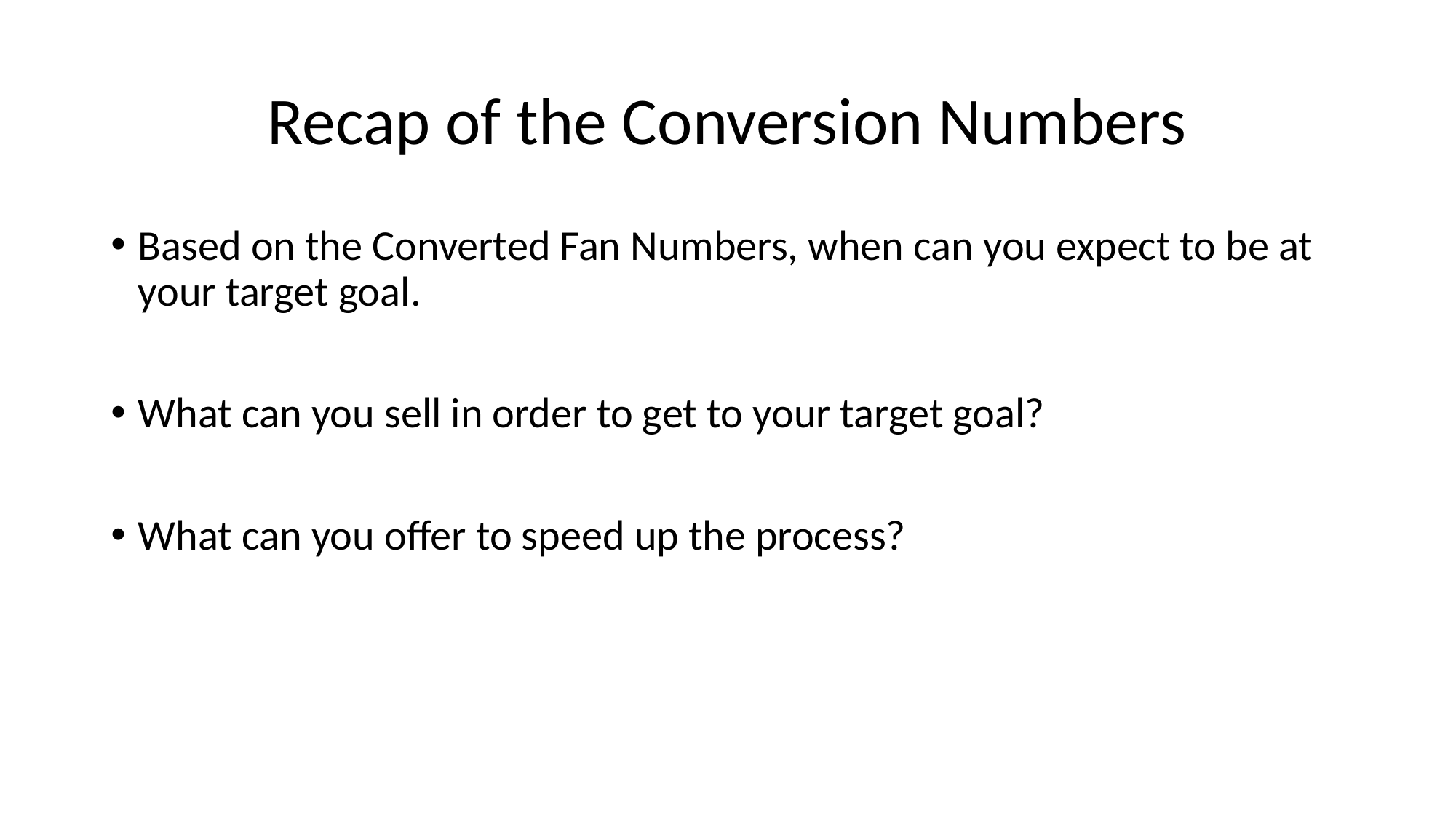

# Recap of the Conversion Numbers
Based on the Converted Fan Numbers, when can you expect to be at your target goal.

What can you sell in order to get to your target goal?

What can you offer to speed up the process?